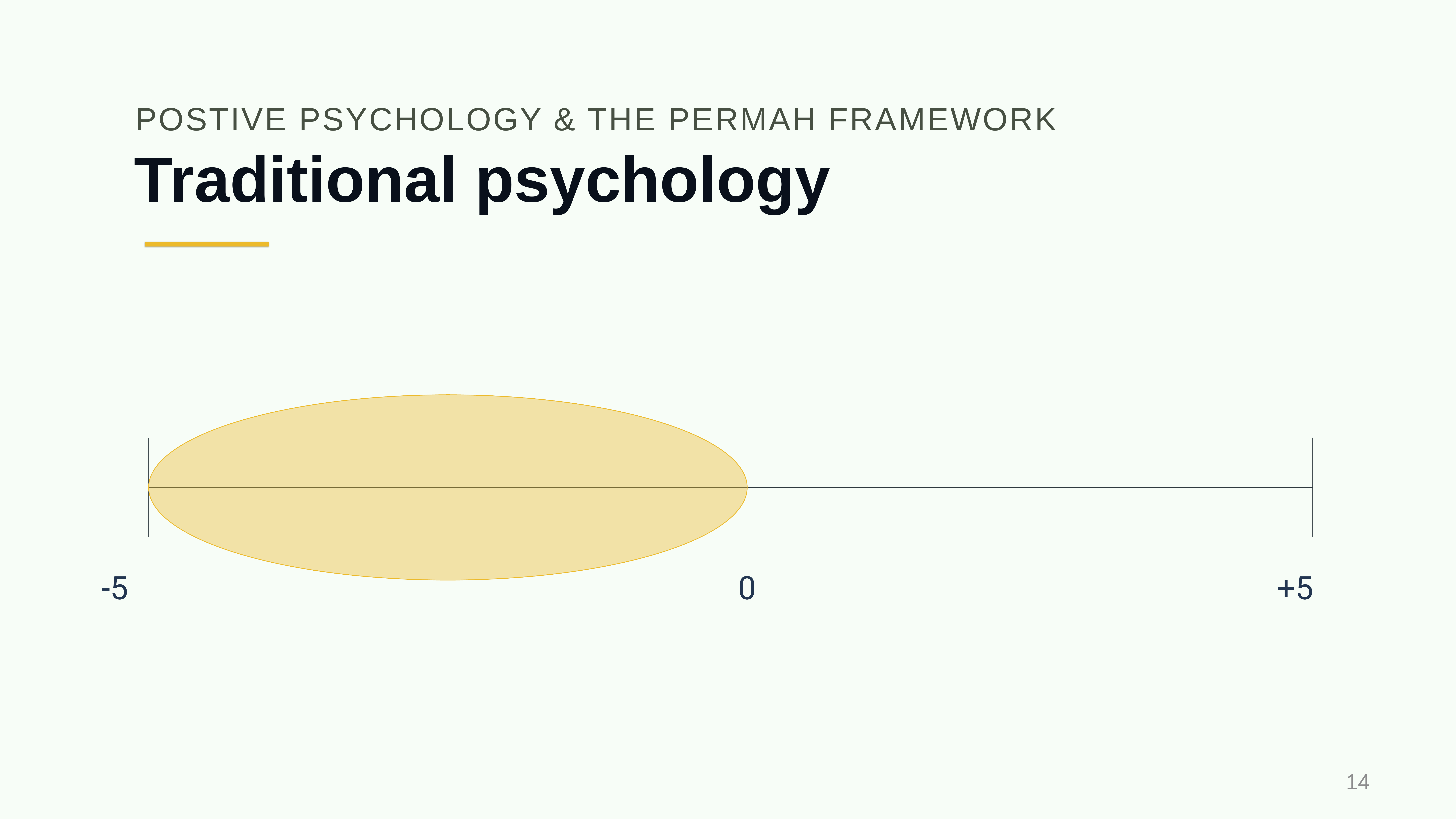

POSTIVE PSYCHOLOGY & THE PERMAH FRAMEWORK
# Traditional psychology

-5
0
+5
14